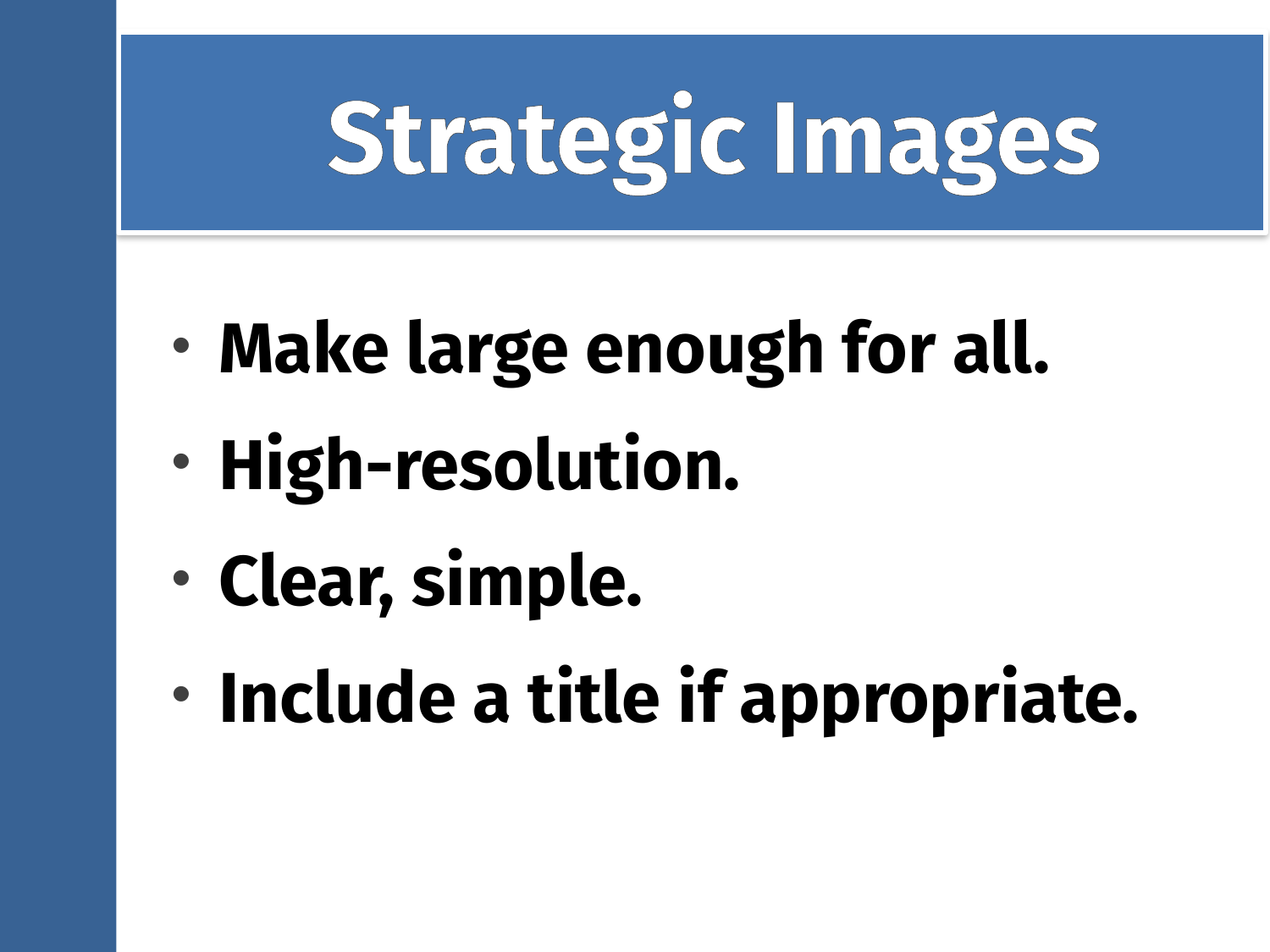

# Strategic Images
Make large enough for all.
High-resolution.
Clear, simple.
Include a title if appropriate.